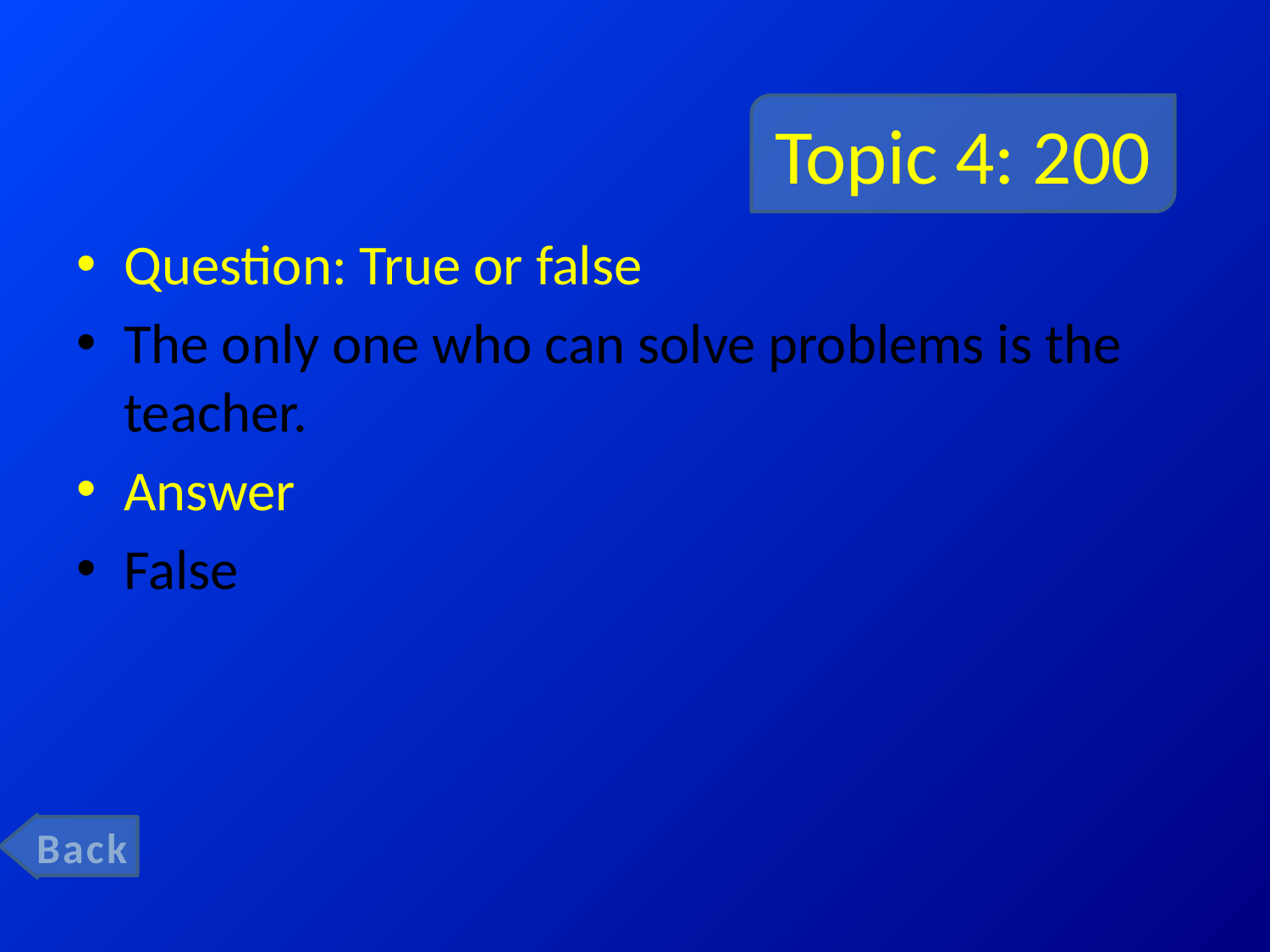

# Topic 4: 200

Question: True or false
The only one who can solve problems is the teacher.
Answer
False

Back